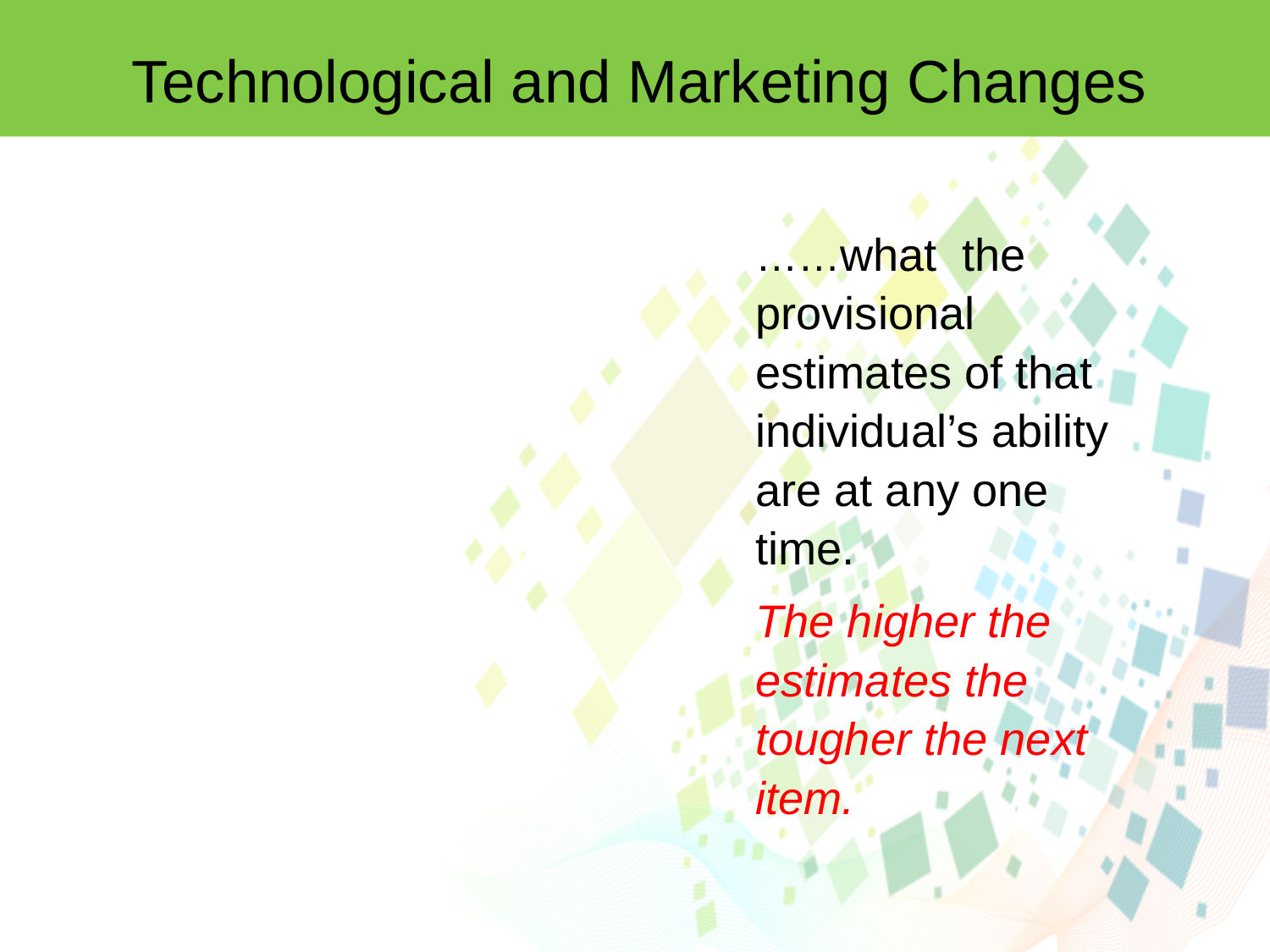

Technological and Marketing Changes
……what  the provisional estimates of that individual’s ability are at any one time.
The higher the estimates the tougher the next item.